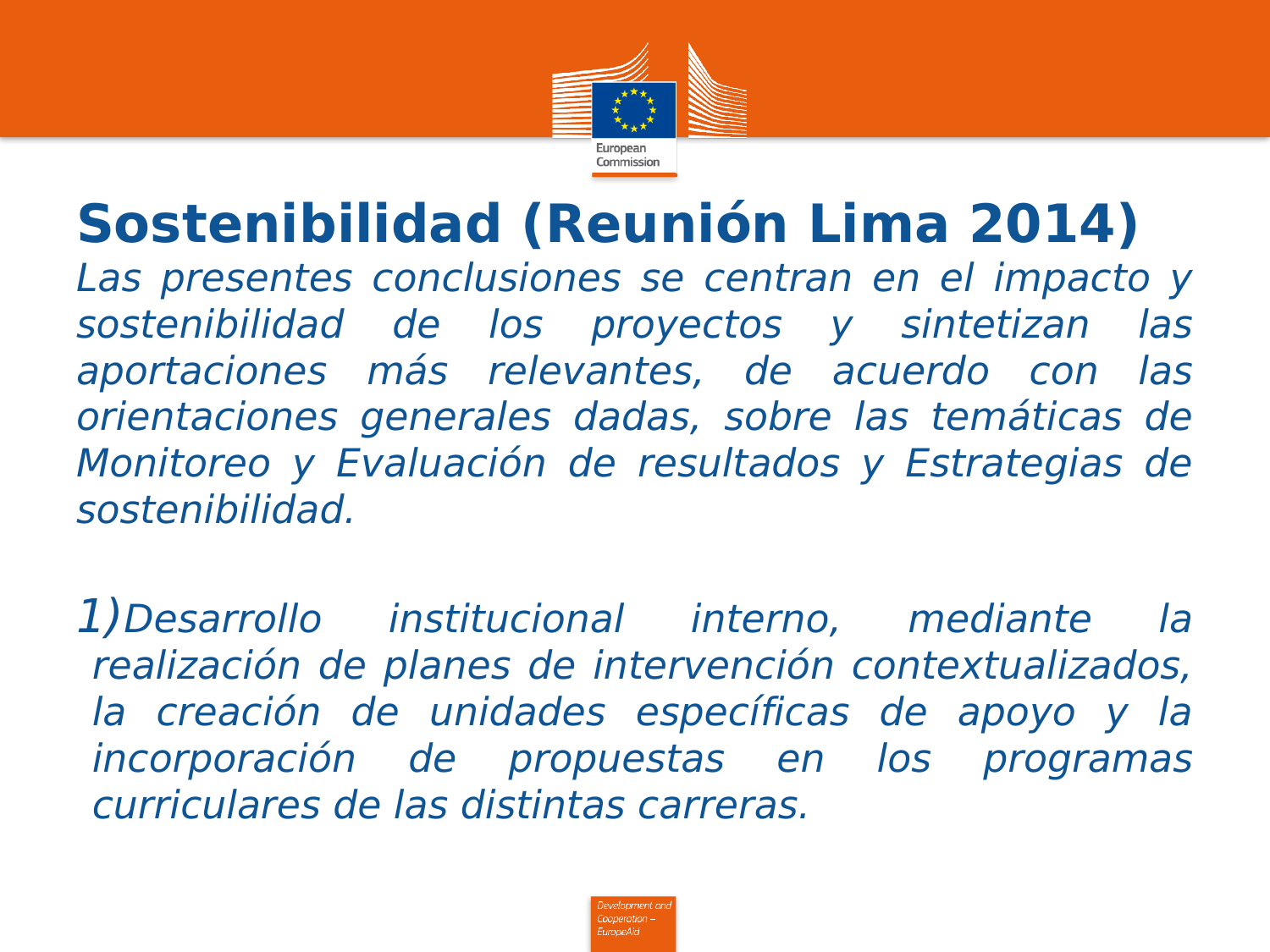

# Sostenibilidad (Reunión Lima 2014)
Las presentes conclusiones se centran en el impacto y sostenibilidad de los proyectos y sintetizan las aportaciones más relevantes, de acuerdo con las orientaciones generales dadas, sobre las temáticas de Monitoreo y Evaluación de resultados y Estrategias de sostenibilidad.

Desarrollo institucional interno, mediante la realización de planes de intervención contextualizados, la creación de unidades específicas de apoyo y la incorporación de propuestas en los programas curriculares de las distintas carreras.